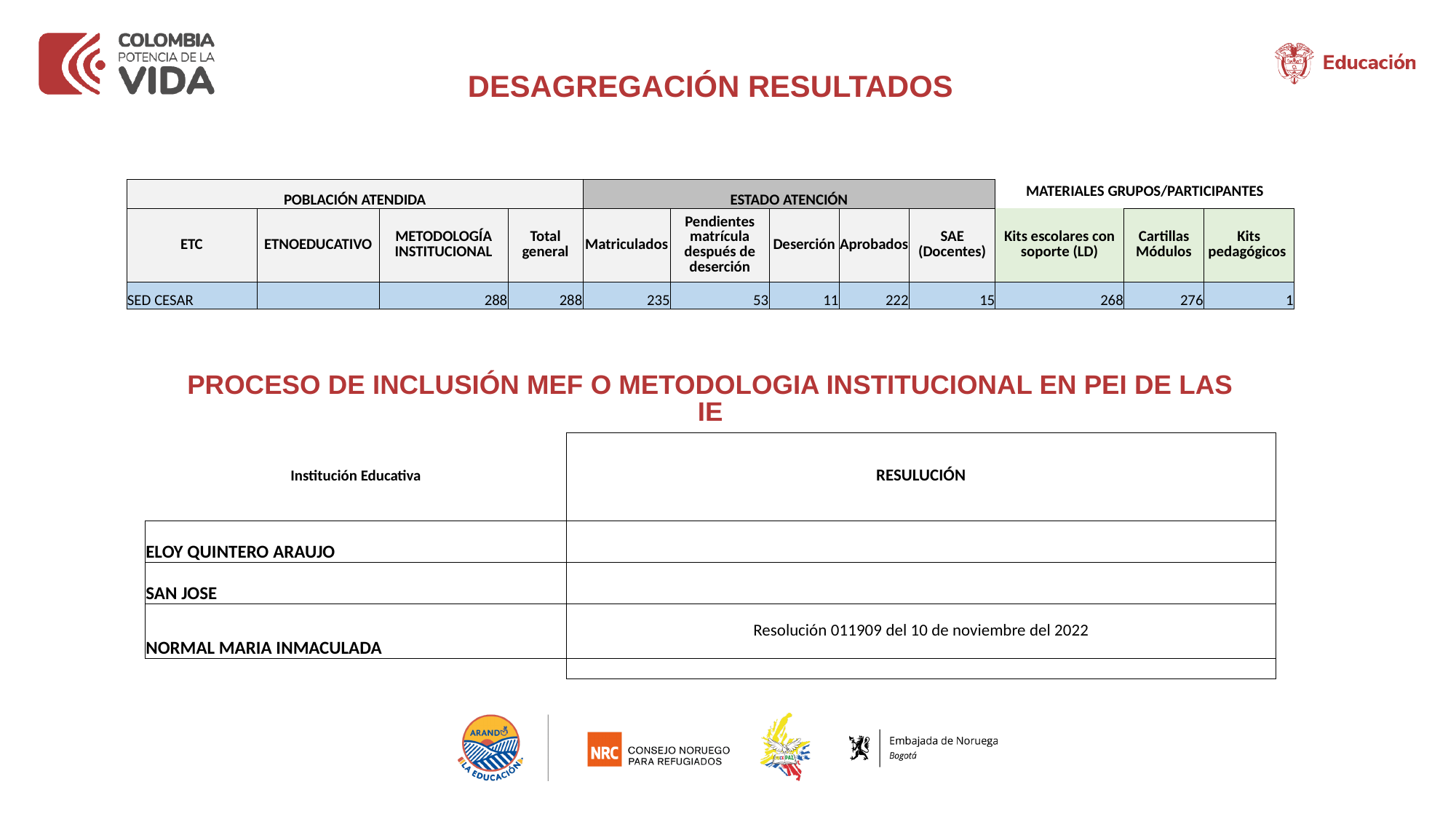

DESAGREGACIÓN RESULTADOS
| POBLACIÓN ATENDIDA |  |  |  | ESTADO ATENCIÓN |  |  |  |  | MATERIALES GRUPOS/PARTICIPANTES |  |  |
| --- | --- | --- | --- | --- | --- | --- | --- | --- | --- | --- | --- |
| ETC | ETNOEDUCATIVO | METODOLOGÍA INSTITUCIONAL | Total general | Matriculados | Pendientes matrícula después de deserción | Deserción | Aprobados | SAE (Docentes) | Kits escolares con soporte (LD) | Cartillas Módulos | Kits pedagógicos |
| SED CESAR |  | 288 | 288 | 235 | 53 | 11 | 222 | 15 | 268 | 276 | 1 |
PROCESO DE INCLUSIÓN MEF O METODOLOGIA INSTITUCIONAL EN PEI DE LAS IE

| Institución Educativa | RESULUCIÓN |
| --- | --- |
| ELOY QUINTERO ARAUJO |  |
| SAN JOSE |  |
| NORMAL MARIA INMACULADA | Resolución 011909 del 10 de noviembre del 2022 |
|  |  |
www.---------------.gov.co